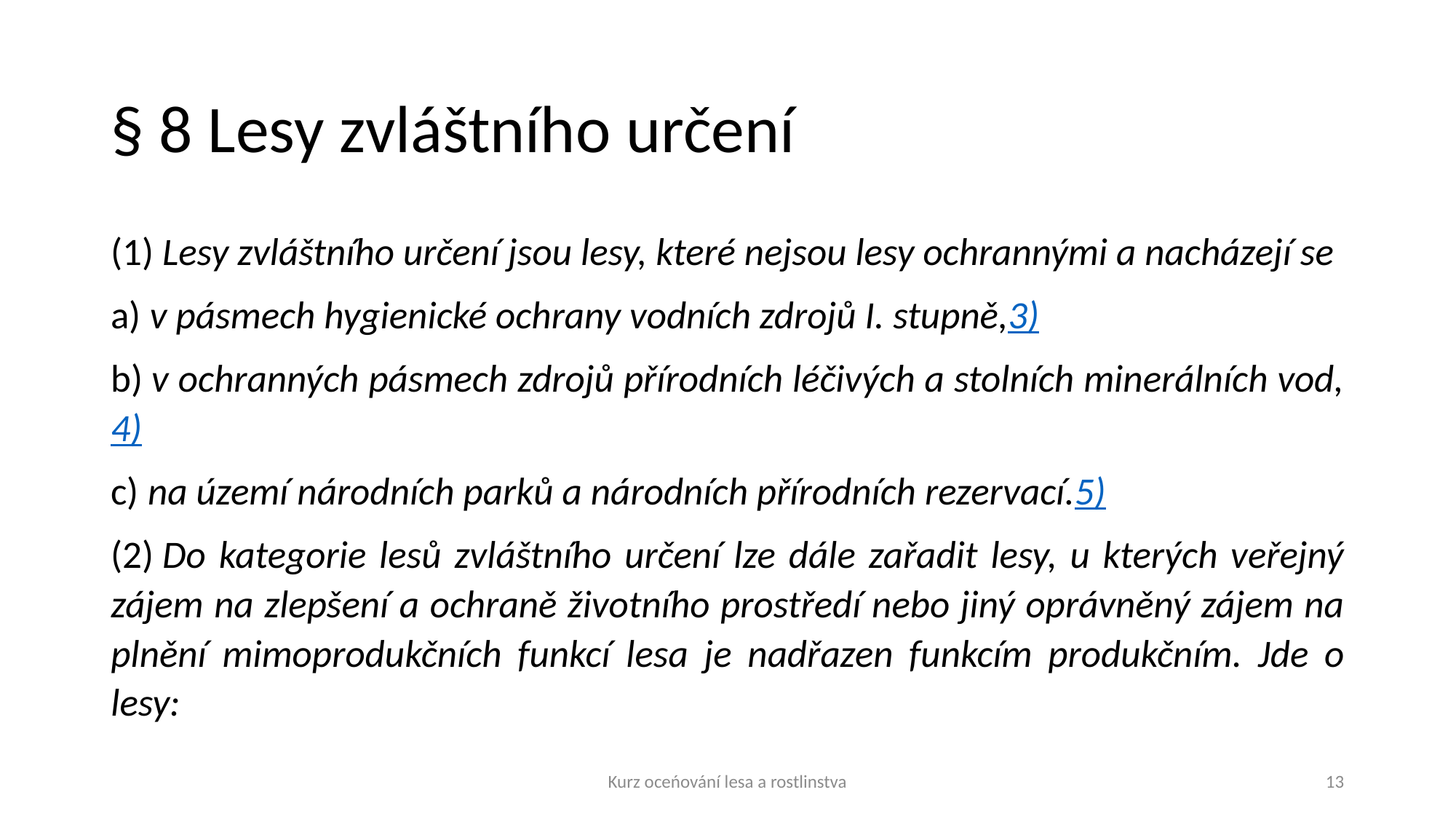

# § 8 Lesy zvláštního určení
(1) Lesy zvláštního určení jsou lesy, které nejsou lesy ochrannými a nacházejí se
a) v pásmech hygienické ochrany vodních zdrojů I. stupně,3)
b) v ochranných pásmech zdrojů přírodních léčivých a stolních minerálních vod,4)
c) na území národních parků a národních přírodních rezervací.5)
(2) Do kategorie lesů zvláštního určení lze dále zařadit lesy, u kterých veřejný zájem na zlepšení a ochraně životního prostředí nebo jiný oprávněný zájem na plnění mimoprodukčních funkcí lesa je nadřazen funkcím produkčním. Jde o lesy:

Kurz oceńování lesa a rostlinstva
13